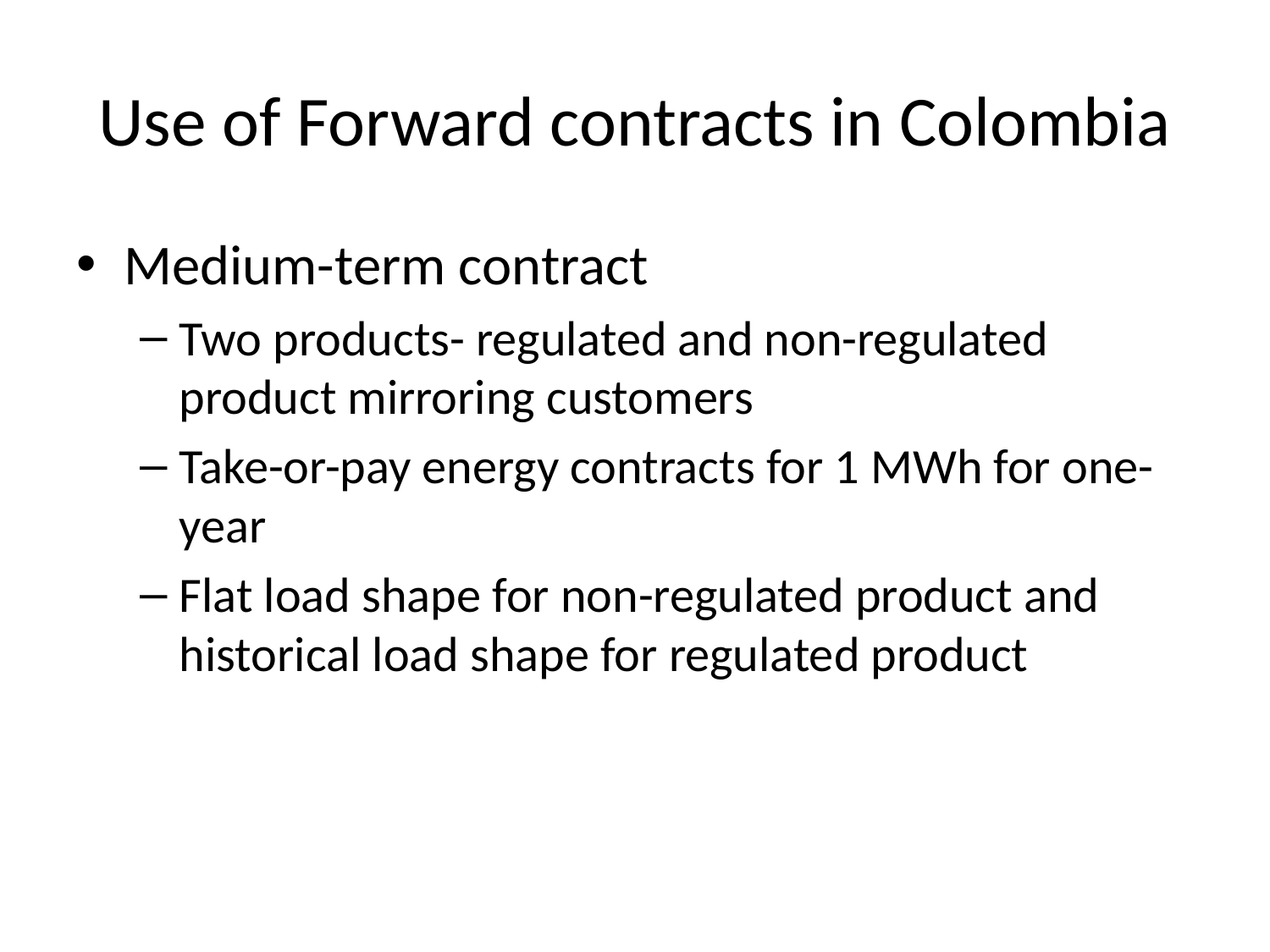

# Use of Forward contracts in Colombia
Medium-term contract
Two products- regulated and non-regulated product mirroring customers
Take-or-pay energy contracts for 1 MWh for one-year
Flat load shape for non-regulated product and historical load shape for regulated product